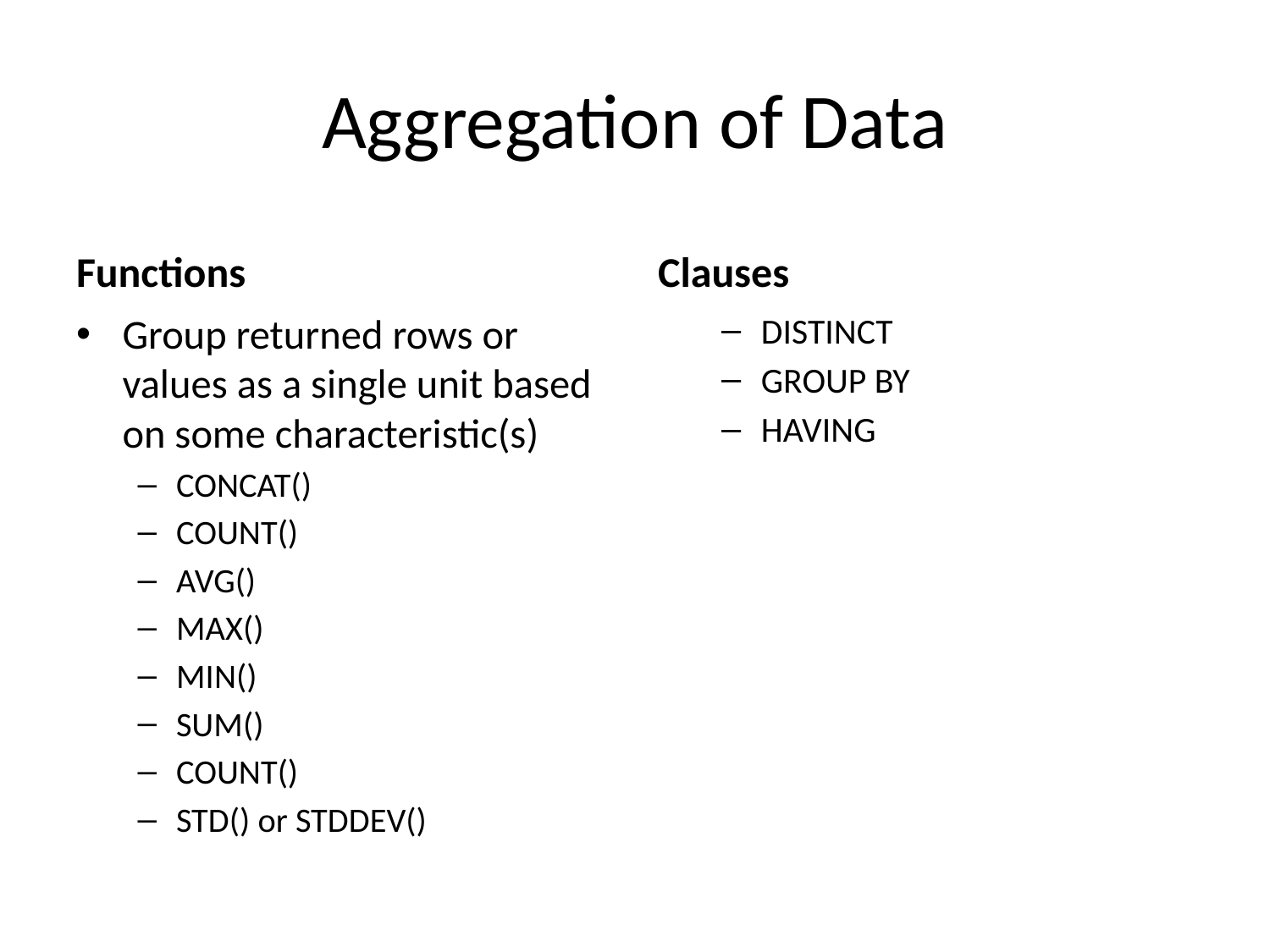

# Aggregation of Data
Functions
Clauses
Group returned rows or values as a single unit based on some characteristic(s)
CONCAT()
COUNT()
AVG()
MAX()
MIN()
SUM()
COUNT()
STD() or STDDEV()

DISTINCT
GROUP BY
HAVING